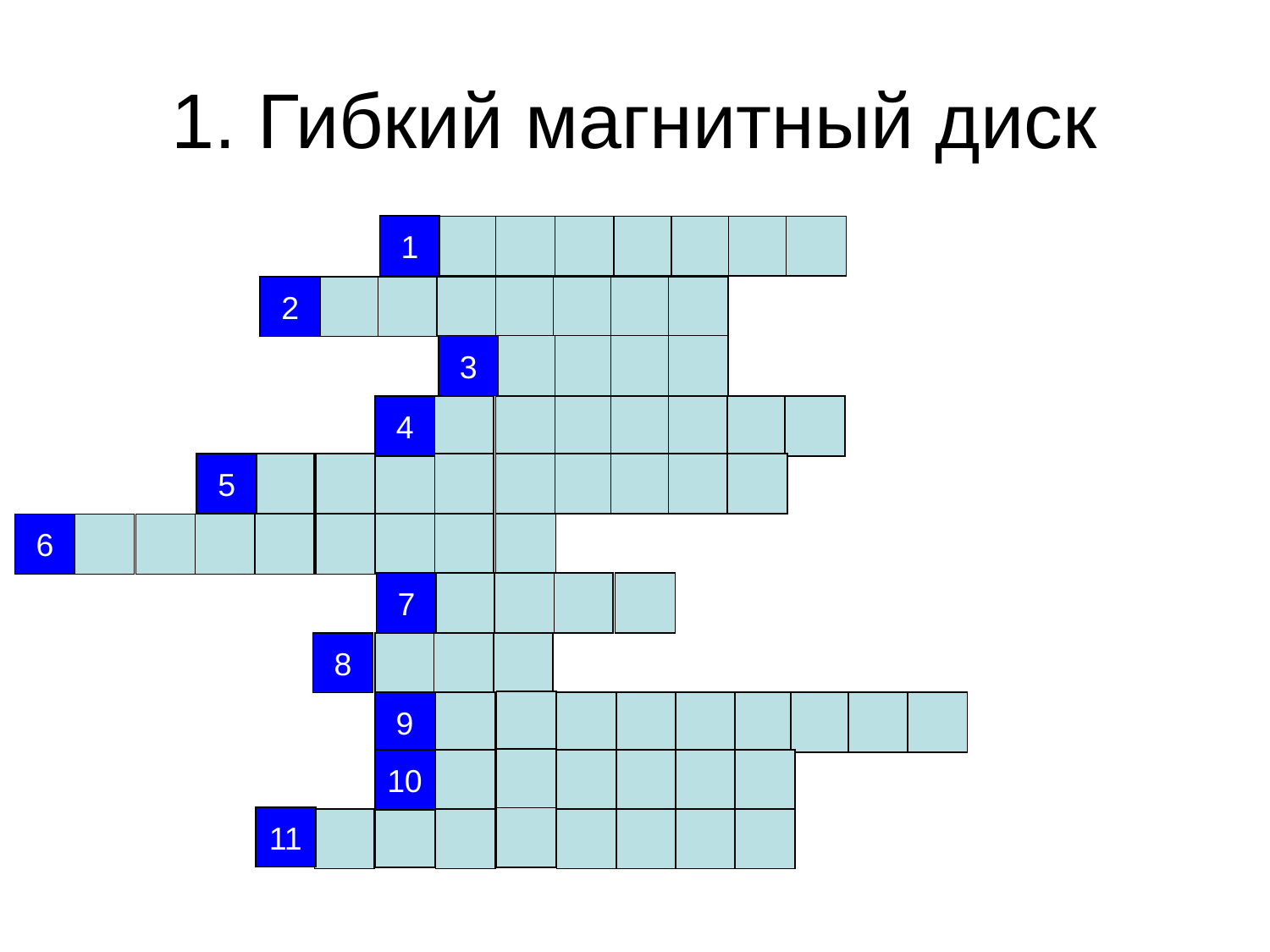

# 1. Гибкий магнитный диск
1

2

3

4

5

6

7

8

9

10

11